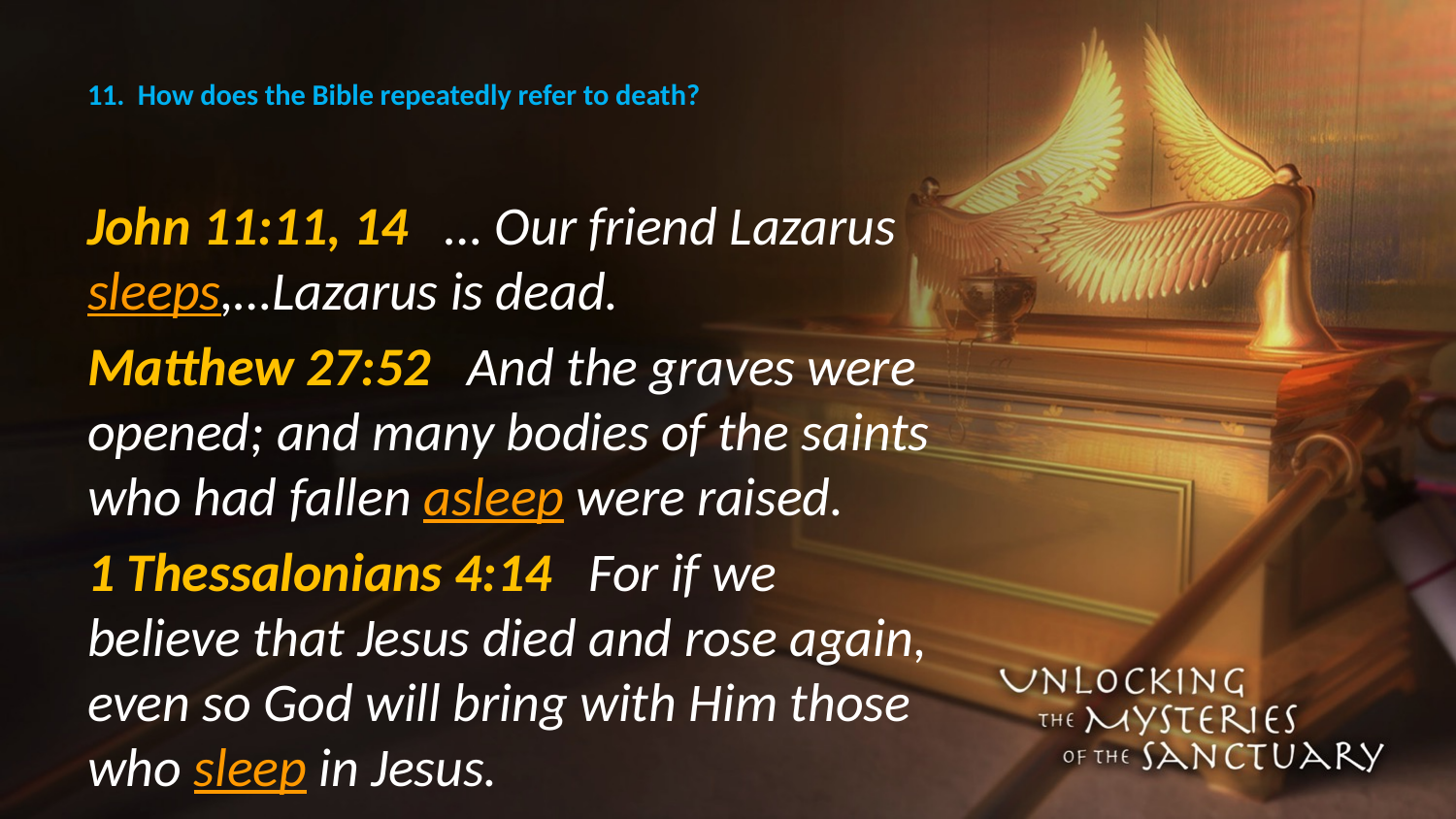

# 11.  How does the Bible repeatedly refer to death?
John 11:11, 14   … Our friend Lazarus sleeps,…Lazarus is dead.
Matthew 27:52   And the graves were opened; and many bodies of the saints who had fallen asleep were raised.
1 Thessalonians 4:14   For if we believe that Jesus died and rose again, even so God will bring with Him those who sleep in Jesus.